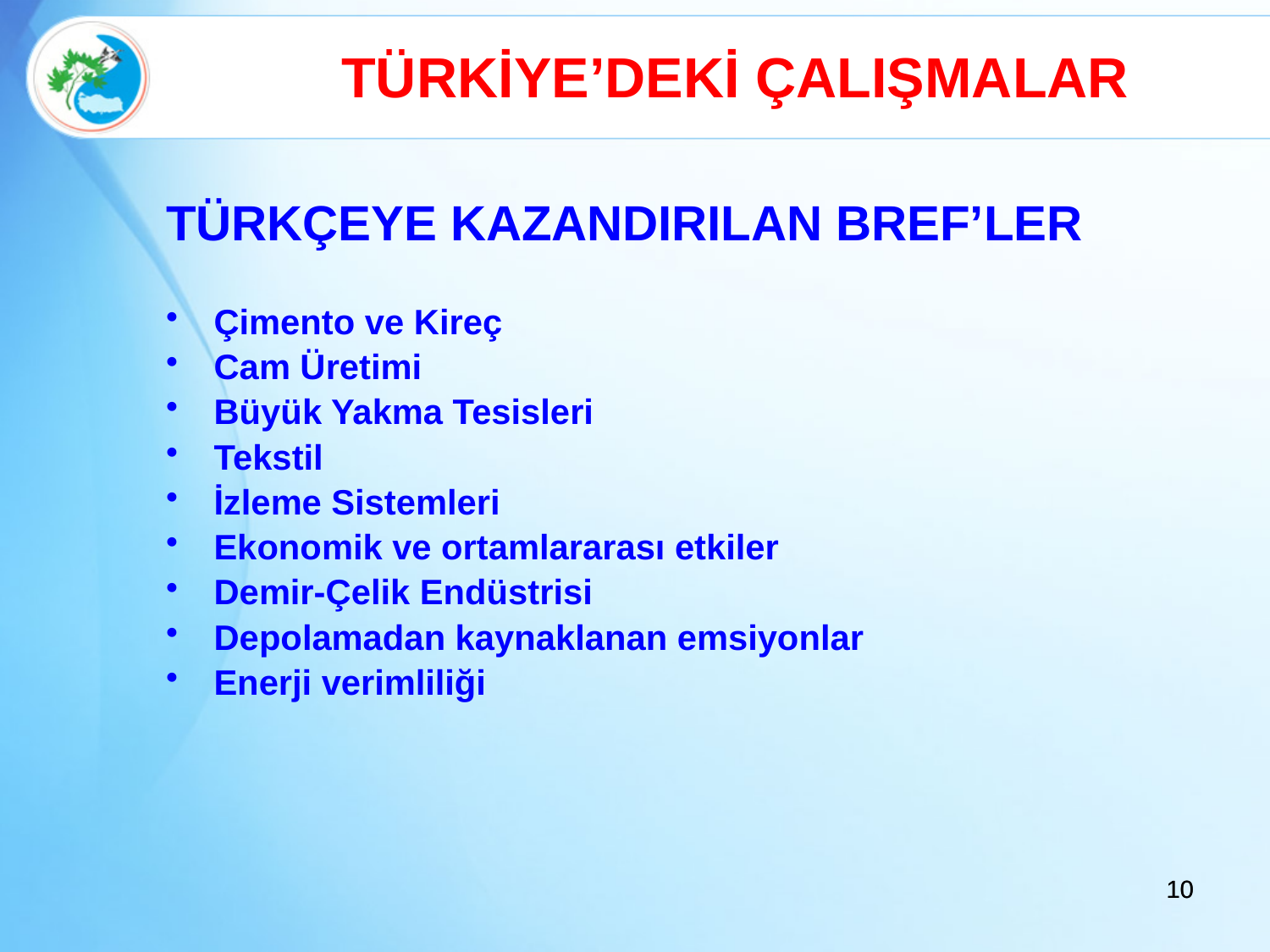

# TÜRKİYE’DEKİ ÇALIŞMALAR
TÜRKÇEYE KAZANDIRILAN BREF’LER

Çimento ve Kireç
Cam Üretimi
Büyük Yakma Tesisleri
Tekstil
İzleme Sistemleri
Ekonomik ve ortamlararası etkiler
Demir-Çelik Endüstrisi
Depolamadan kaynaklanan emsiyonlar
Enerji verimliliği

10
10